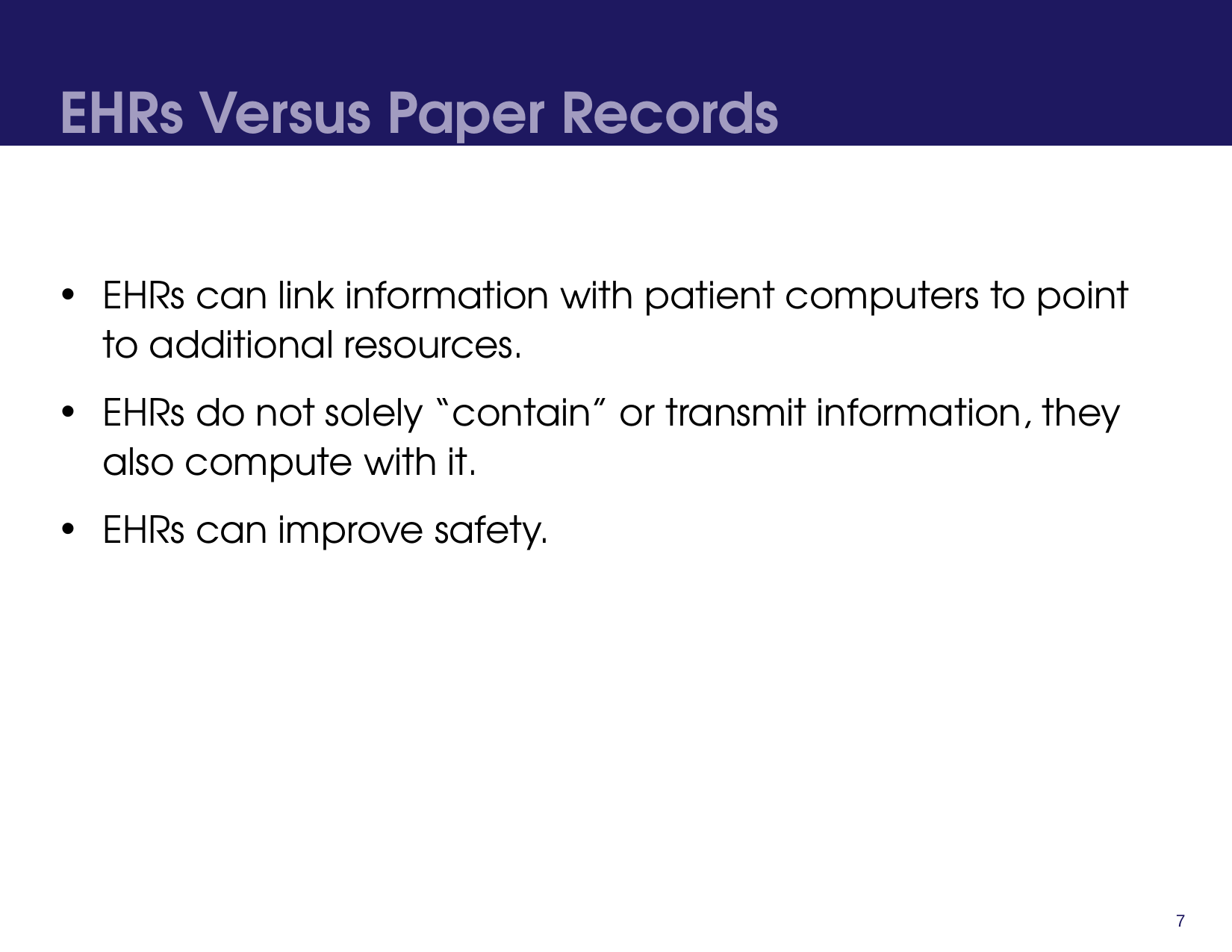

# EHRs Versus Paper Records
EHRs can link information with patient computers to point to additional resources.
EHRs do not solely “contain” or transmit information, they also compute with it.
EHRs can improve safety.

7